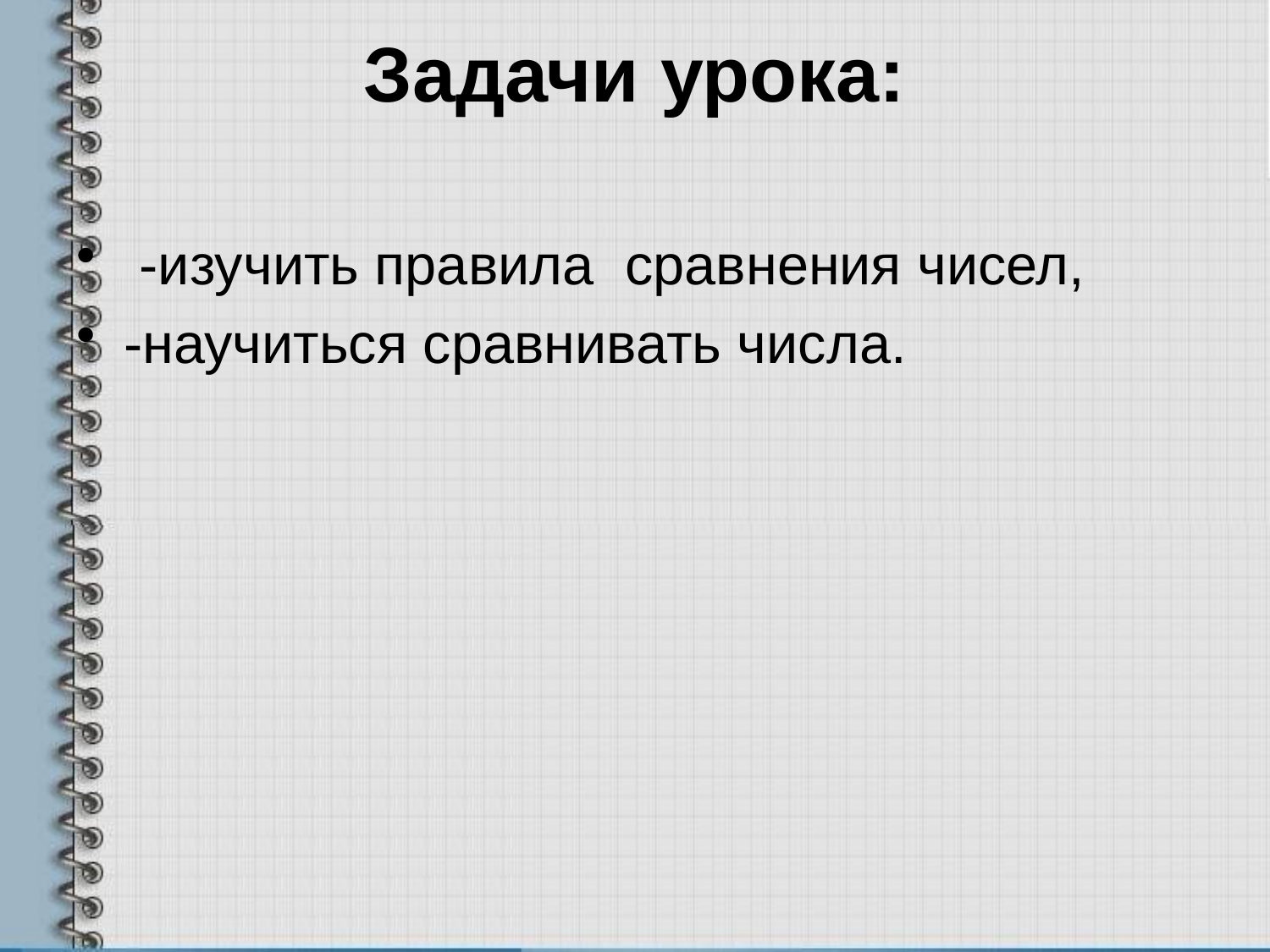

# Задачи урока:
 -изучить правила  сравнения чисел,
-научиться сравнивать числа.